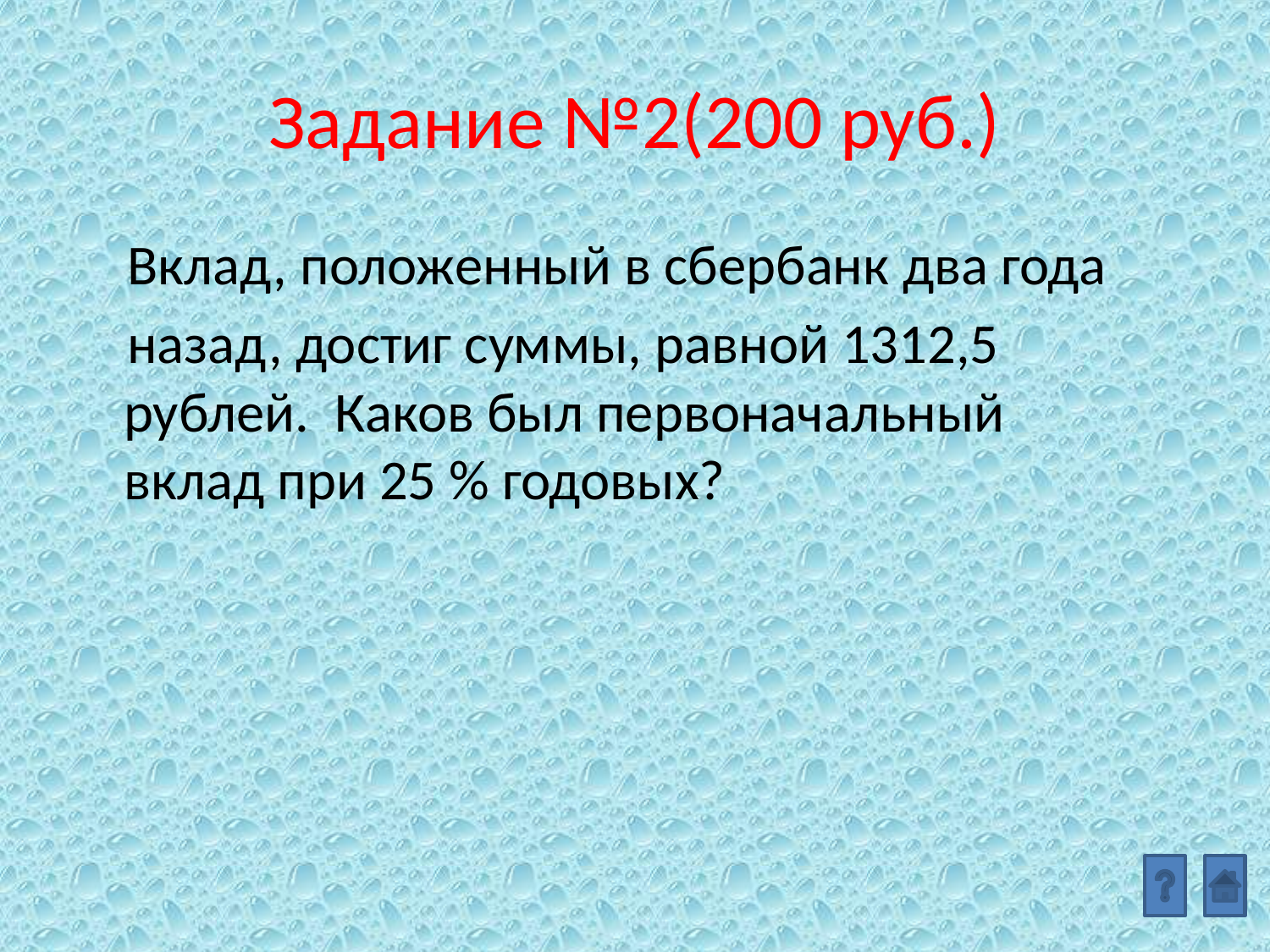

# Задание №2(200 руб.)
    Вклад, положенный в сбербанк два года
    назад, достиг суммы, равной 1312,5      рублей.  Каков был первоначальный вклад при 25 % годовых?